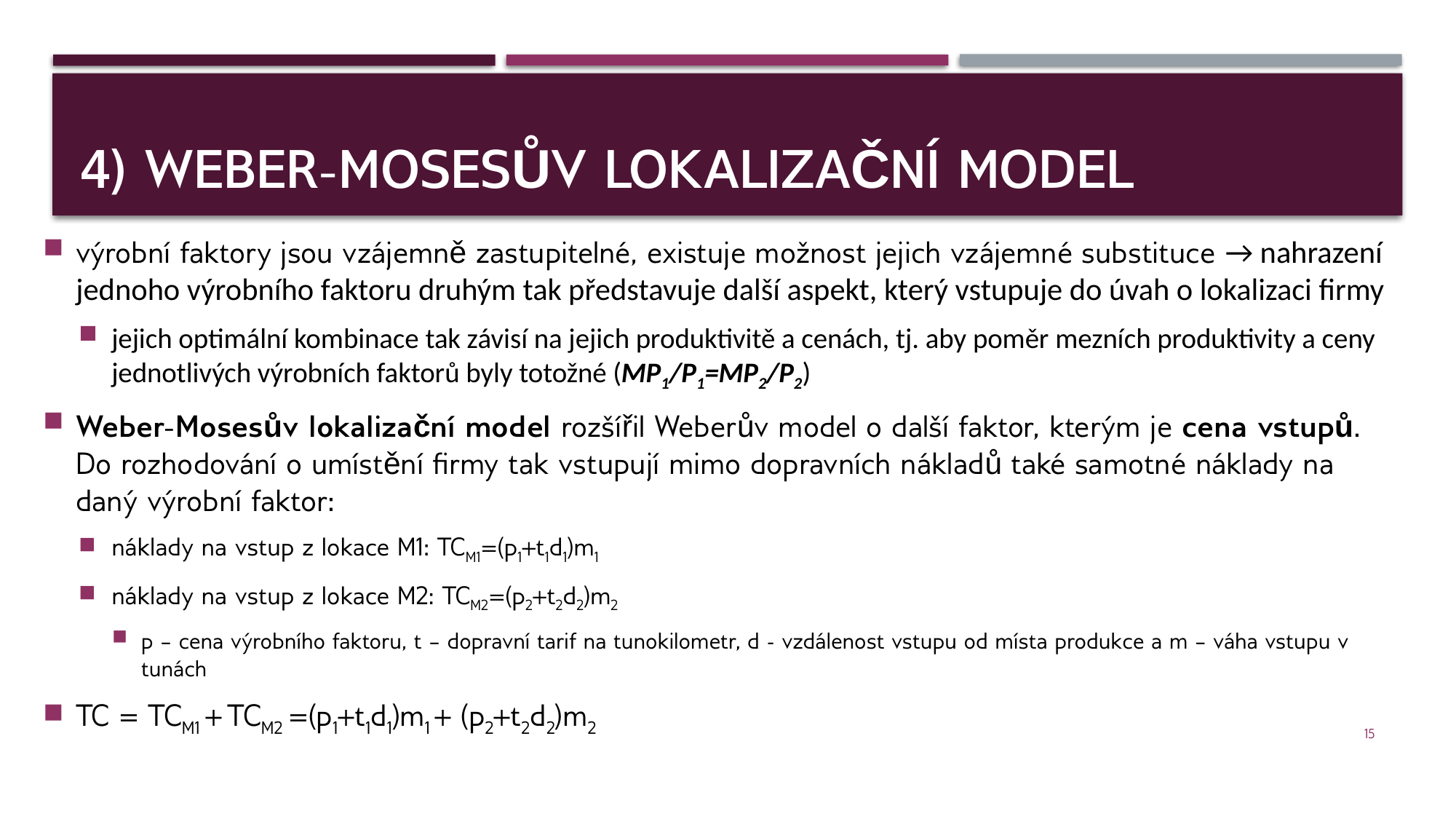

# 4) Weber-Mosesův lokalizační model
výrobní faktory jsou vzájemně zastupitelné, existuje možnost jejich vzájemné substituce → nahrazení jednoho výrobního faktoru druhým tak představuje další aspekt, který vstupuje do úvah o lokalizaci firmy
jejich optimální kombinace tak závisí na jejich produktivitě a cenách, tj. aby poměr mezních produktivity a ceny jednotlivých výrobních faktorů byly totožné (MP1/P1=MP2/P2)
Weber-Mosesův lokalizační model rozšířil Weberův model o další faktor, kterým je cena vstupů. Do rozhodování o umístění firmy tak vstupují mimo dopravních nákladů také samotné náklady na daný výrobní faktor:
náklady na vstup z lokace M1: TCM1=(p1+t1d1)m1
náklady na vstup z lokace M2: TCM2=(p2+t2d2)m2
p – cena výrobního faktoru, t – dopravní tarif na tunokilometr, d - vzdálenost vstupu od místa produkce a m – váha vstupu v tunách
TC = TCM1 + TCM2 =(p1+t1d1)m1 + (p2+t2d2)m2
15